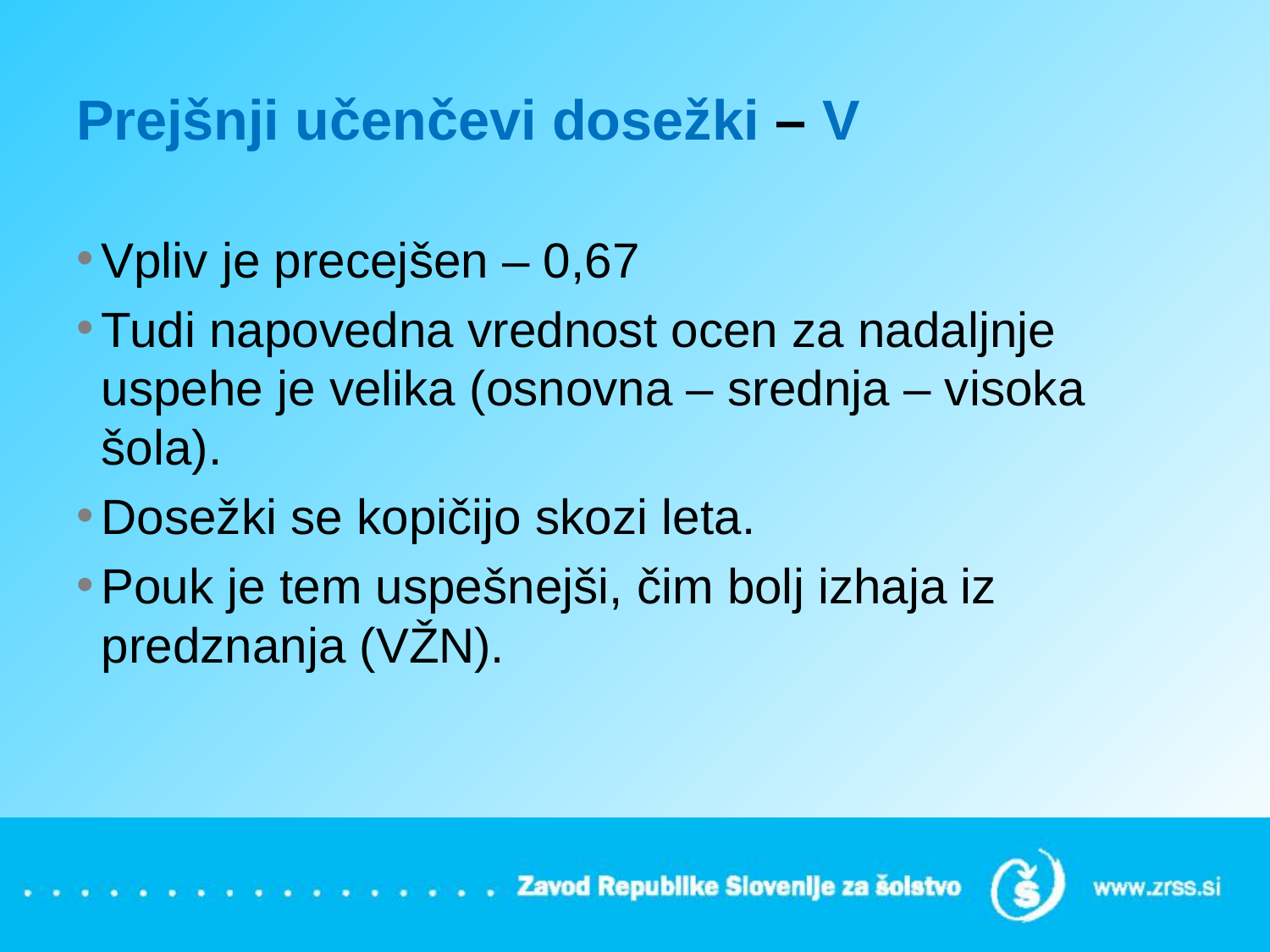

# Prejšnji učenčevi dosežki – V
Vpliv je precejšen – 0,67
Tudi napovedna vrednost ocen za nadaljnje uspehe je velika (osnovna – srednja – visoka šola).
Dosežki se kopičijo skozi leta.
Pouk je tem uspešnejši, čim bolj izhaja iz predznanja (VŽN).